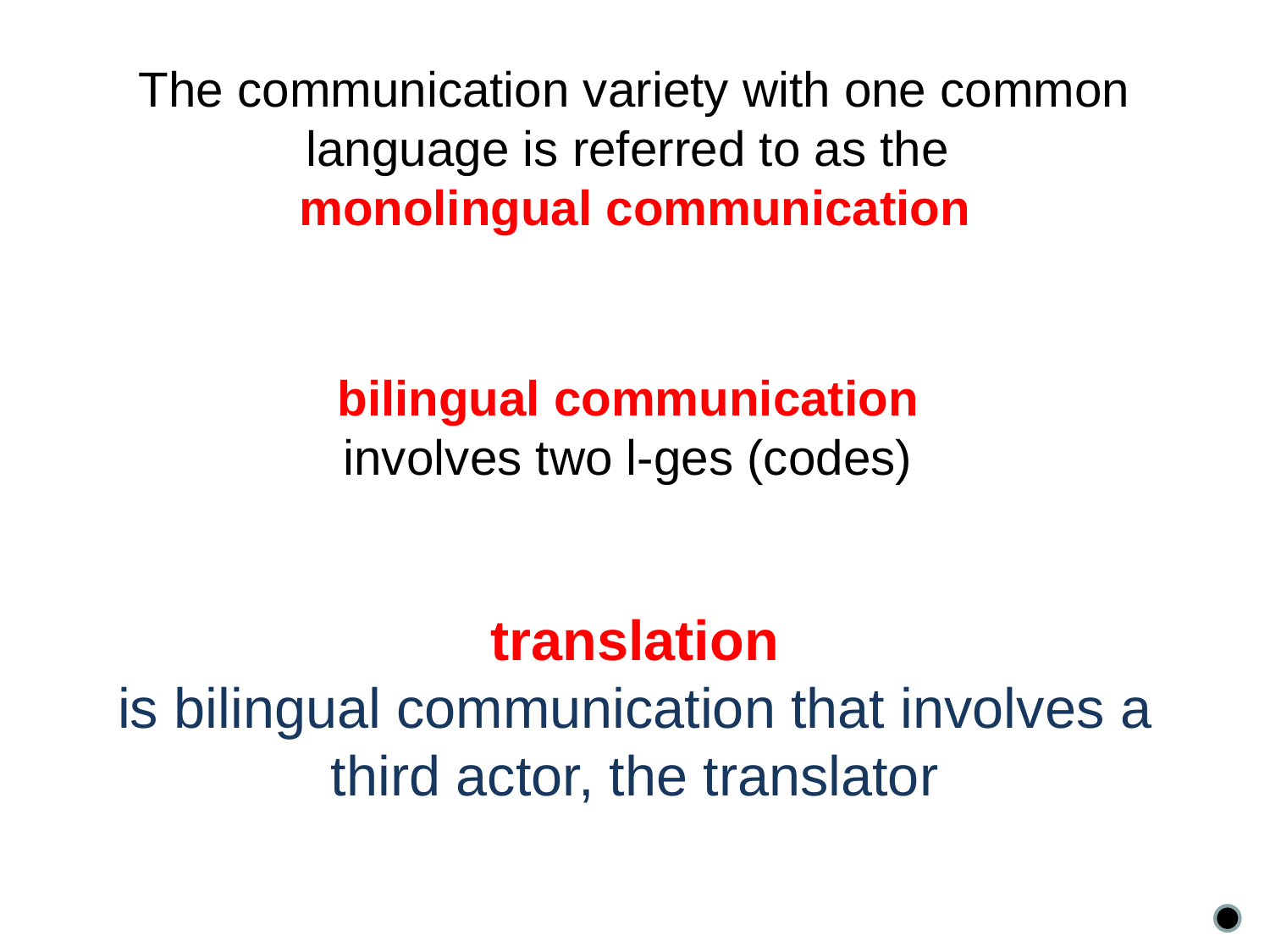

The communication variety with one common language is referred to as the
monolingual communication
bilingual communication
involves two l-ges (codes)
translation
is bilingual communication that involves a third actor, the translator